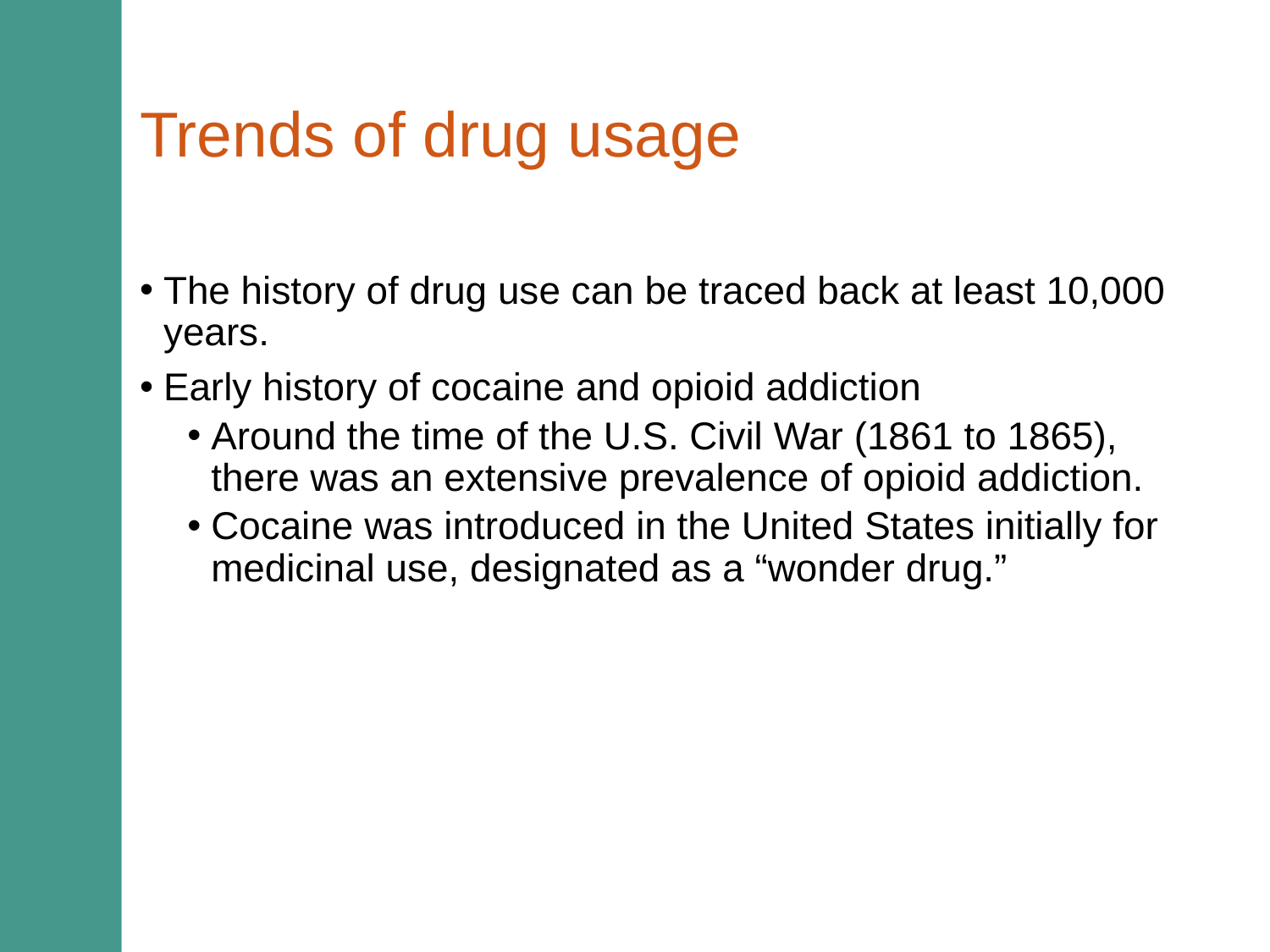

# Trends of drug usage
The history of drug use can be traced back at least 10,000 years.
Early history of cocaine and opioid addiction
Around the time of the U.S. Civil War (1861 to 1865), there was an extensive prevalence of opioid addiction.
Cocaine was introduced in the United States initially for medicinal use, designated as a “wonder drug.”